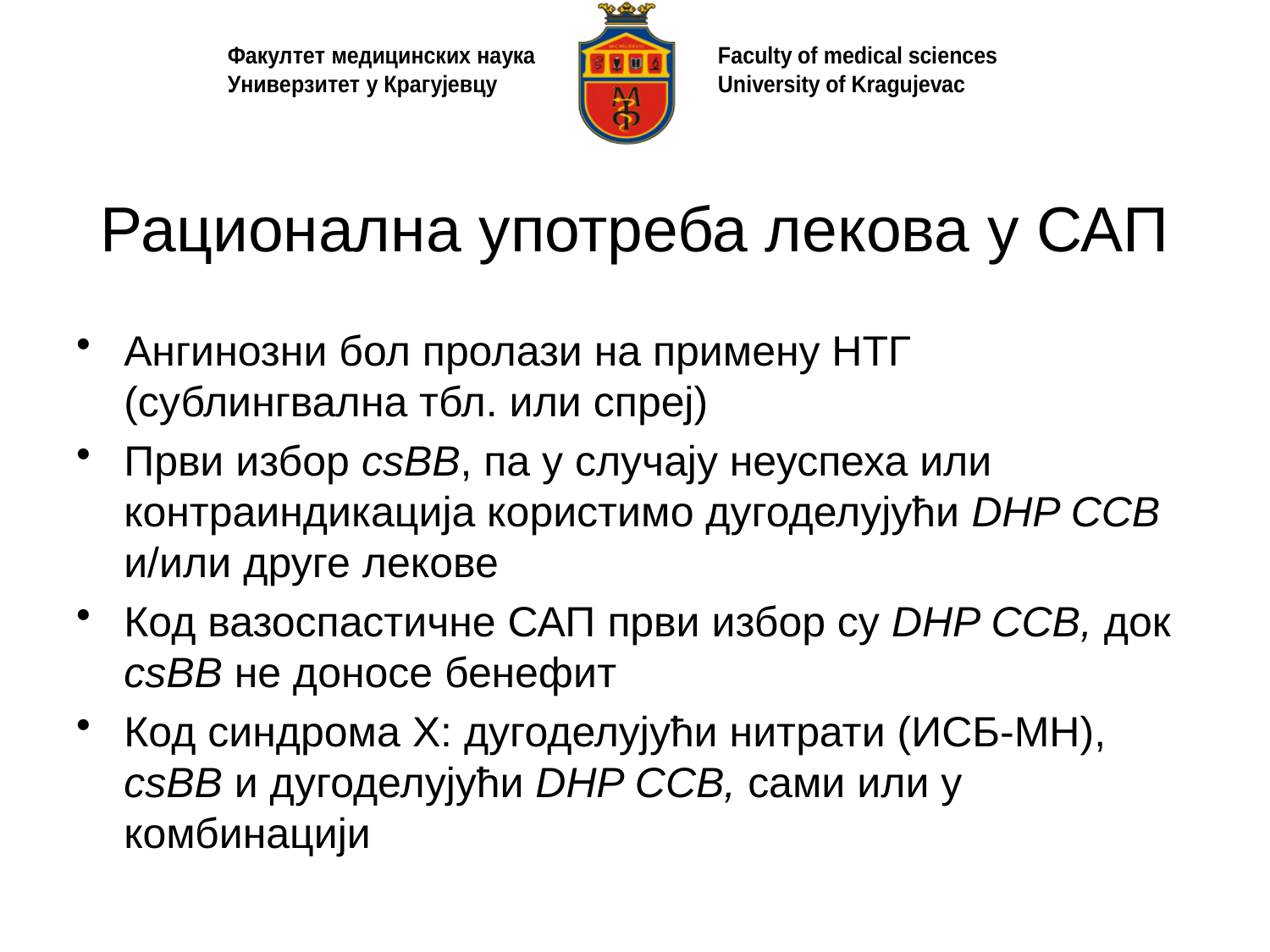

# Рационална употреба лекова у САП
Ангинозни бол пролази на примену НТГ (сублингвална тбл. или спреј)
Први избор csBB, па у случају неуспеха или контраиндикација користимо дугоделујући DHP CCB и/или друге лекове
Код вазоспастичне САП први избор су DHP CCB, док csBB не доносе бенефит
Код синдрома X: дугоделујући нитрати (ИСБ-МН), csBB и дугоделујући DHP CCB, сами или у комбинацији